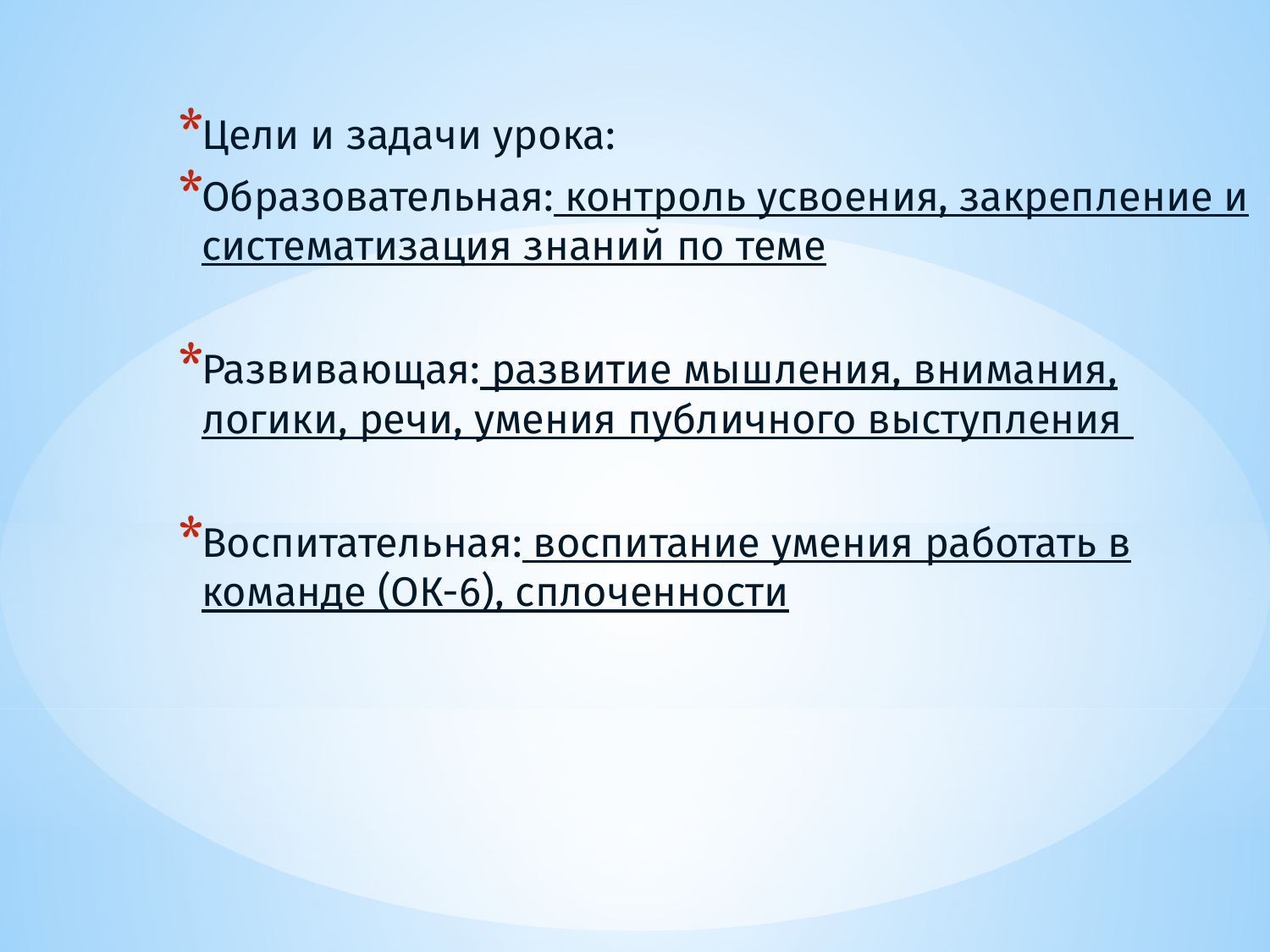

Цели и задачи урока:
Образовательная: контроль усвоения, закрепление и систематизация знаний по теме

Развивающая: развитие мышления, внимания, логики, речи, умения публичного выступления

Воспитательная: воспитание умения работать в команде (ОК-6), сплоченности